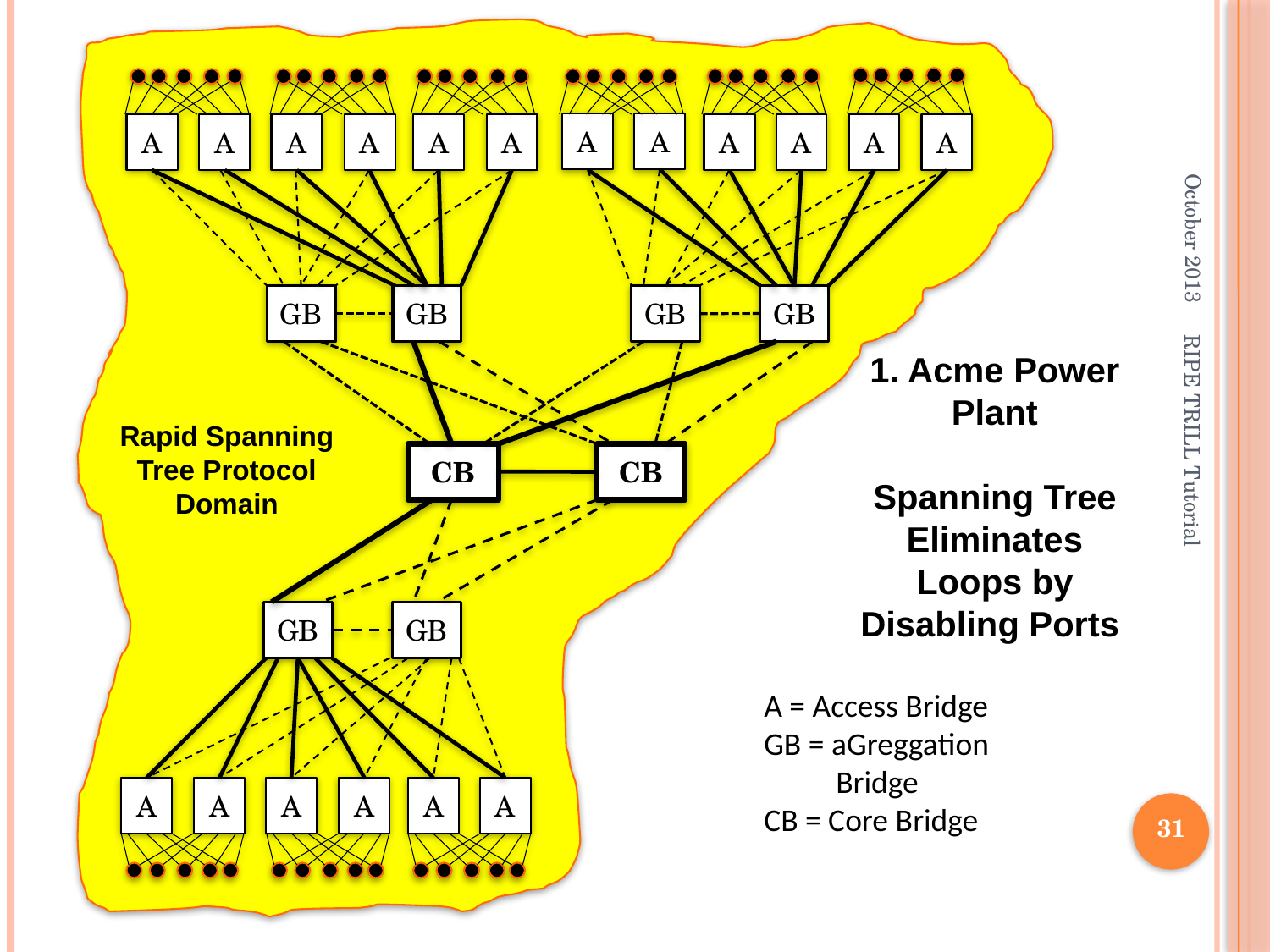

A
A
A
A
A
A
A
A
A
A
A
A
October 2013
GB
GB
GB
GB
1. Acme Power
Plant

Spanning Tree Eliminates Loops by Disabling Ports
Rapid Spanning Tree Protocol
Domain
CB
CB
RIPE TRILL Tutorial
GB
GB
A = Access Bridge
GB = aGreggation
          Bridge
CB = Core Bridge
A
A
A
A
A
A
31